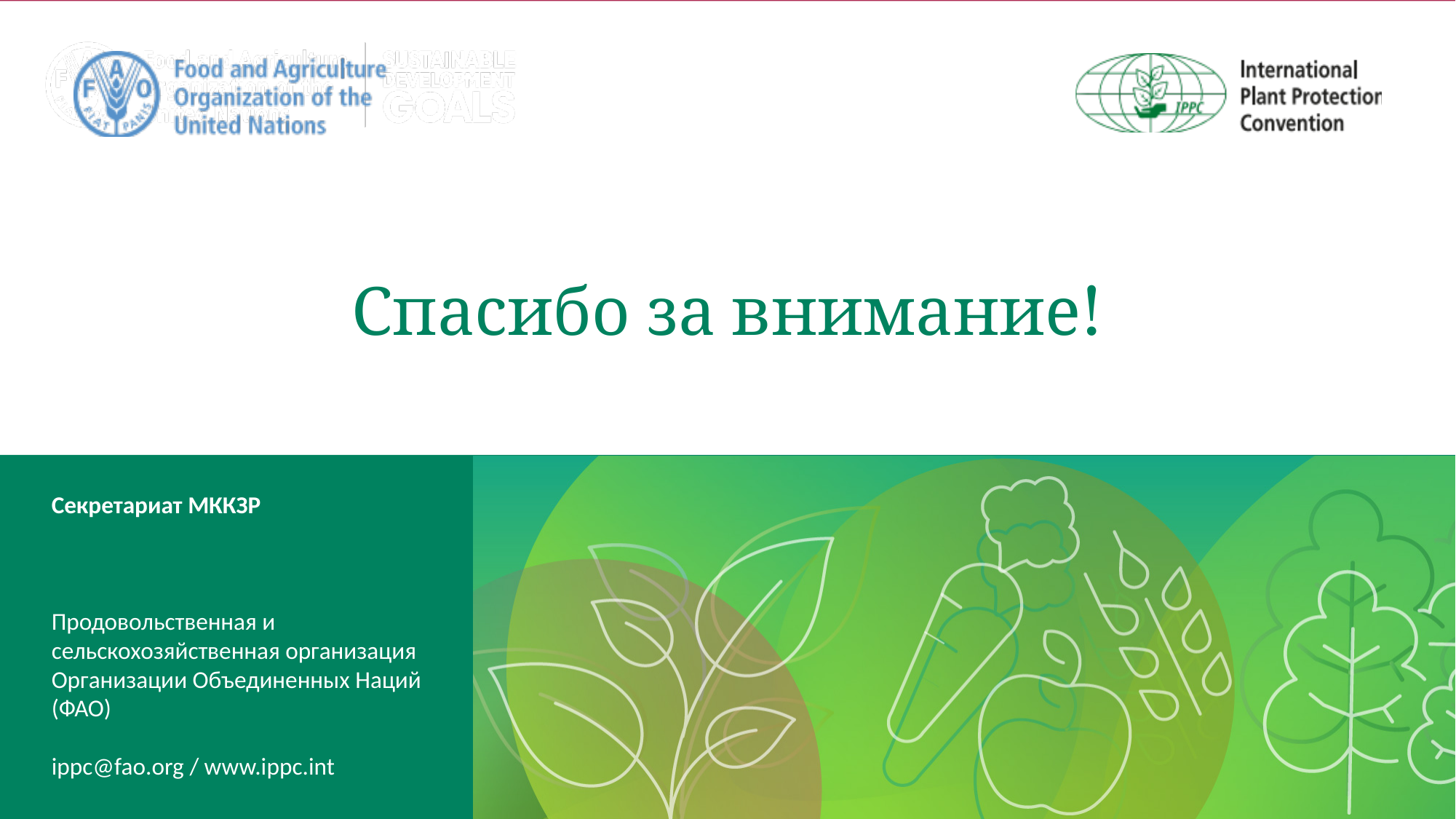

# Спасибо за внимание!
Секретариат МККЗР

Продовольственная и сельскохозяйственная организация
Организации Объединенных Наций (ФАО)
ippc@fao.org / www.ippc.int